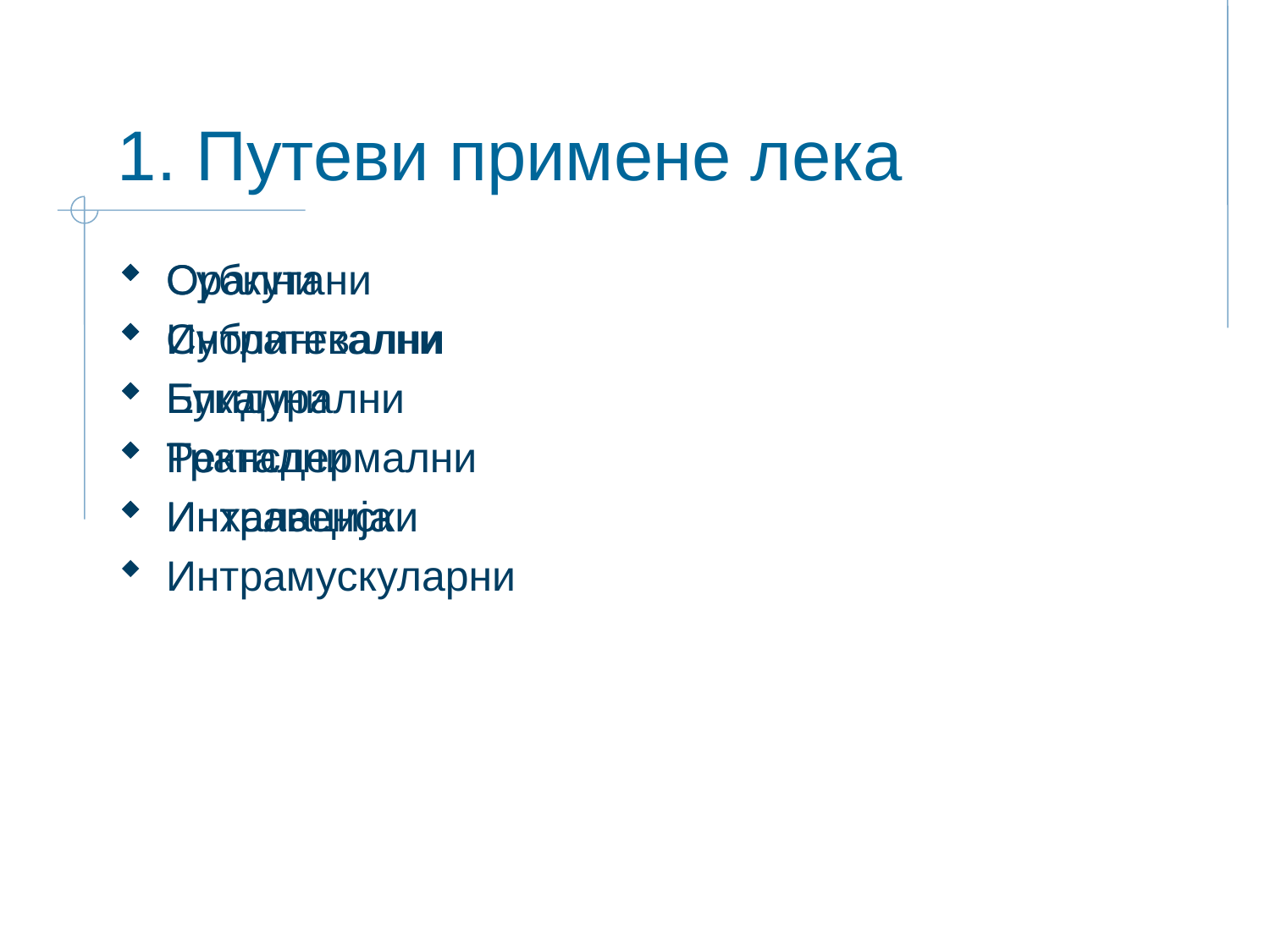

# 1. Путеви примене лека
Орални
Сублингвални
Букални
Ректални
Интравенски
Интрамускуларни

Субкутани
Интратекални
Епидурални
Трансдермални
Инхалација